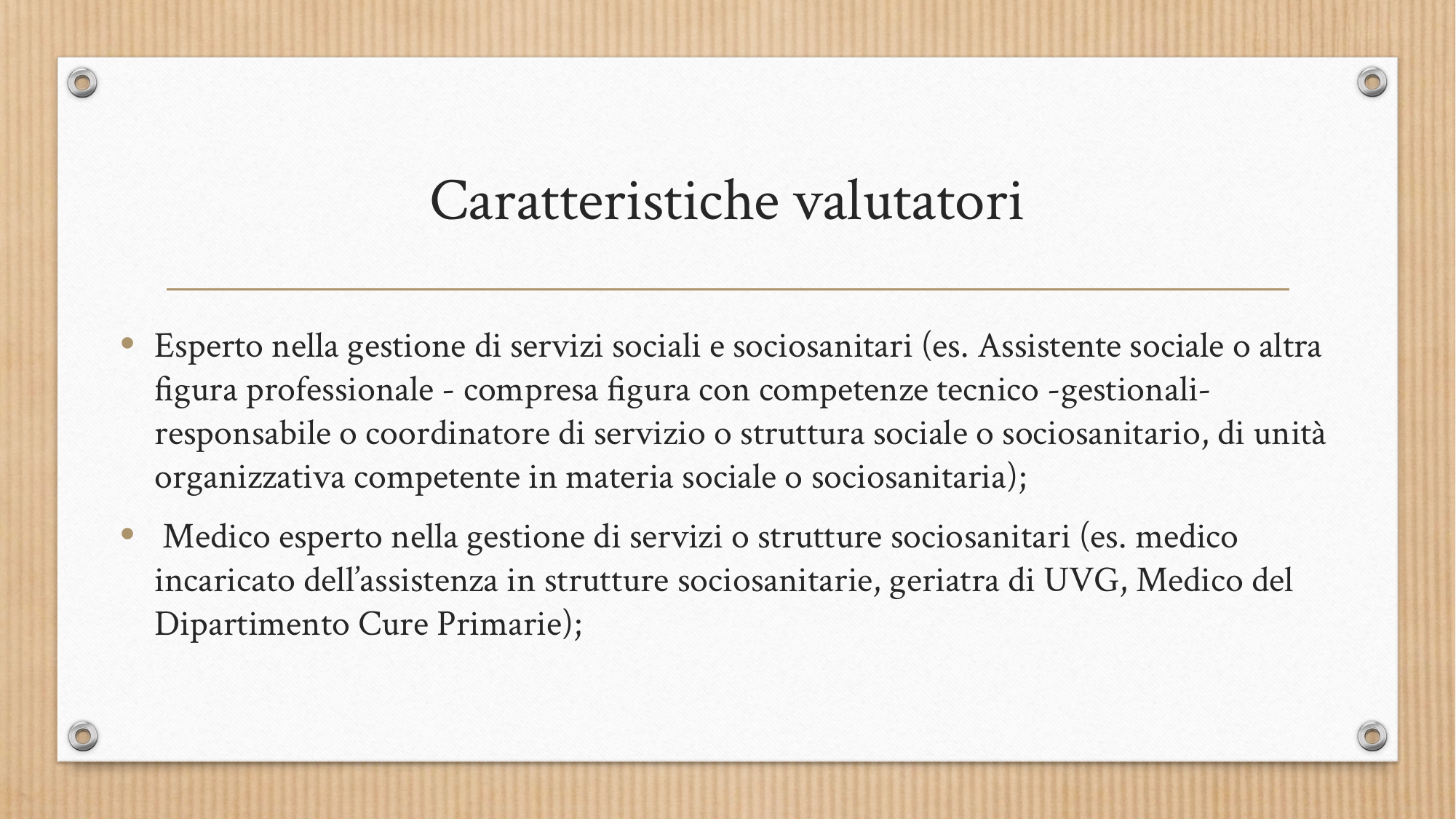

# Caratteristiche valutatori
Esperto nella gestione di servizi sociali e sociosanitari (es. Assistente sociale o altra figura professionale - compresa figura con competenze tecnico -gestionali-
responsabile o coordinatore di servizio o struttura sociale o sociosanitario, di unità organizzativa competente in materia sociale o sociosanitaria);
 Medico esperto nella gestione di servizi o strutture sociosanitari (es. medico incaricato dell’assistenza in strutture sociosanitarie, geriatra di UVG, Medico del
Dipartimento Cure Primarie);